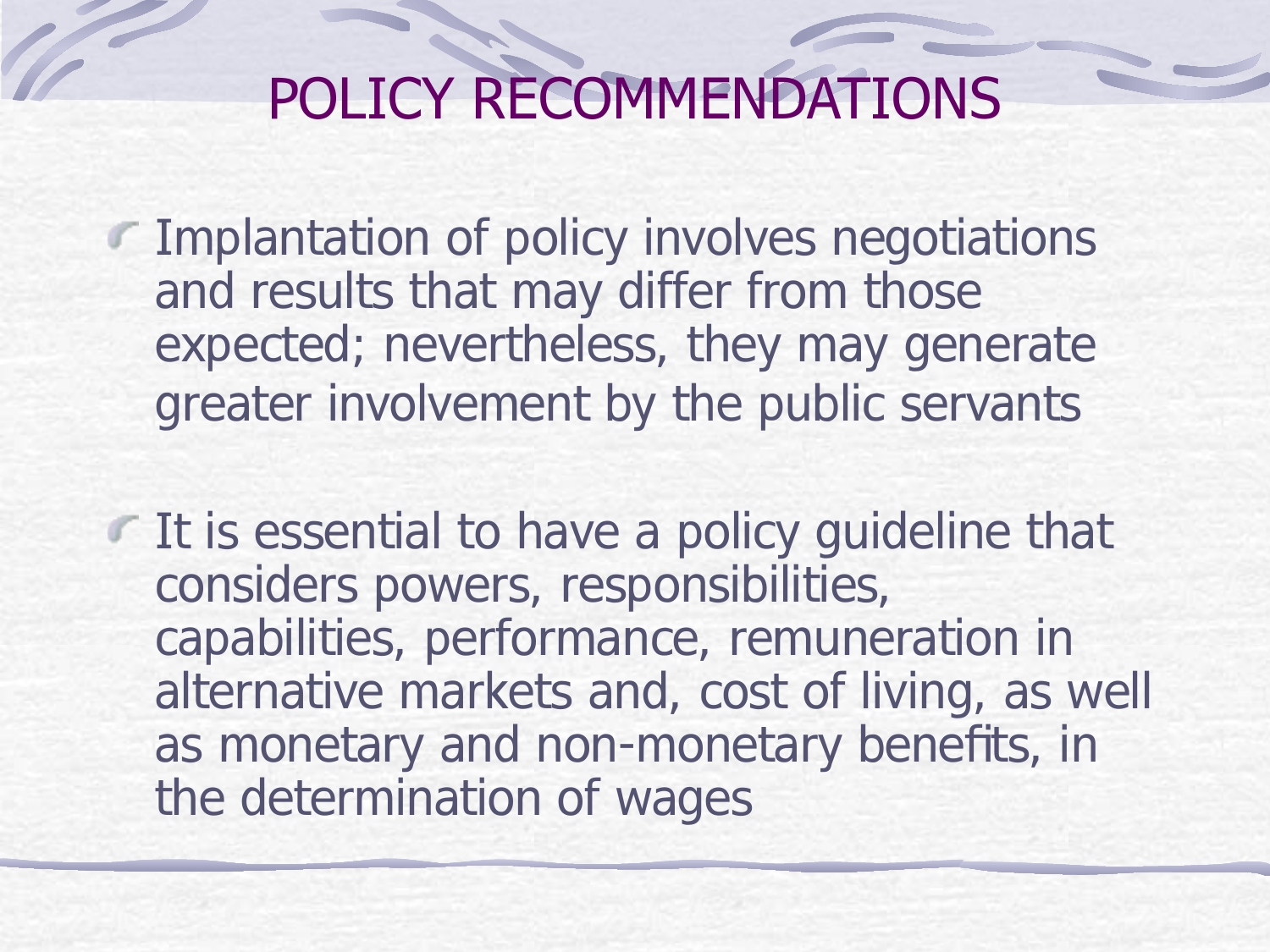

# POLICY RECOMMENDATIONS
Implantation of policy involves negotiations and results that may differ from those expected; nevertheless, they may generate greater involvement by the public servants

It is essential to have a policy guideline that considers powers, responsibilities, capabilities, performance, remuneration in alternative markets and, cost of living, as well as monetary and non-monetary benefits, in the determination of wages